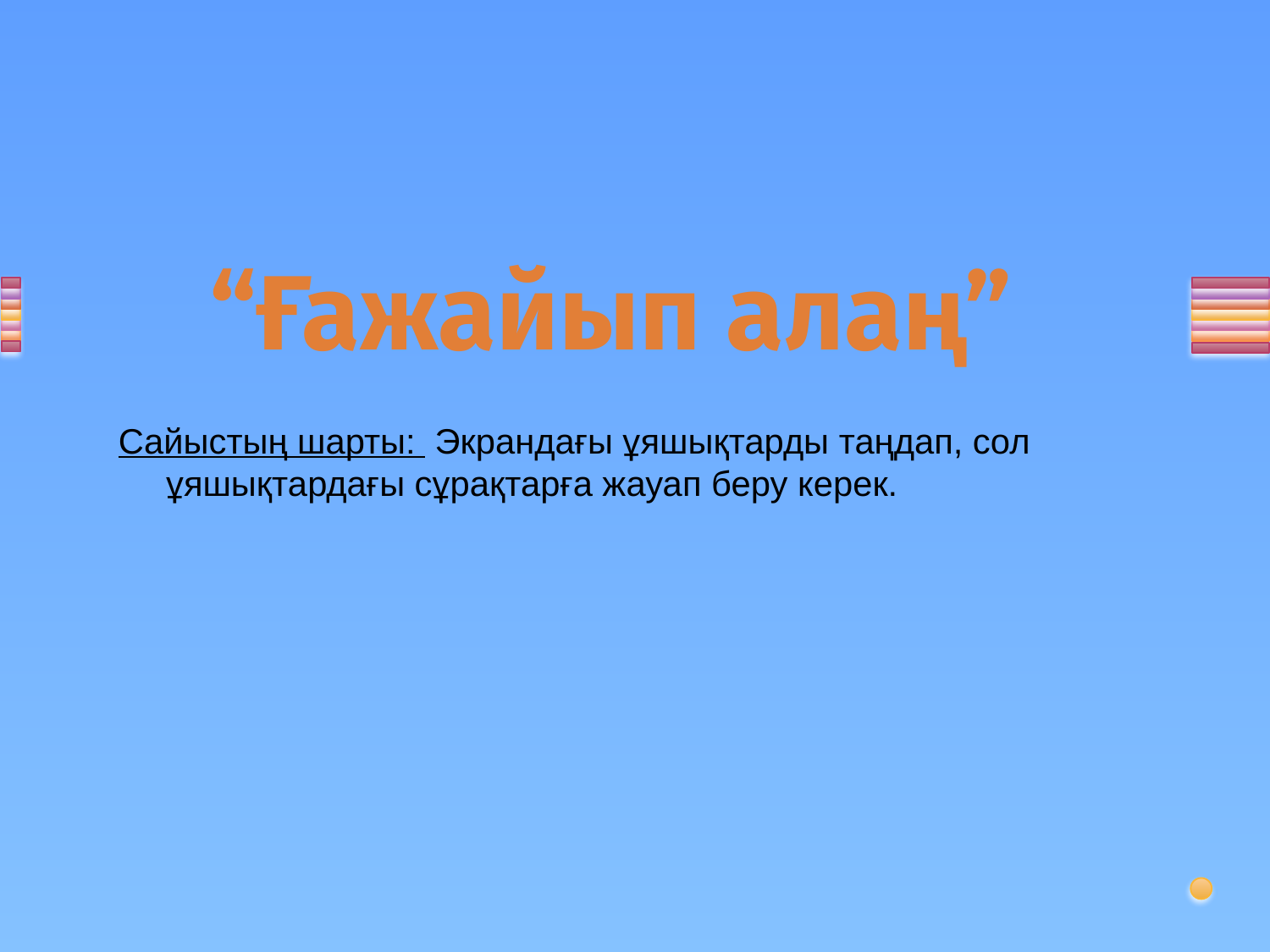

# “Ғажайып алаң”
Сайыстың шарты:  Экрандағы ұяшықтарды таңдап, сол ұяшықтардағы сұрақтарға жауап беру керек.